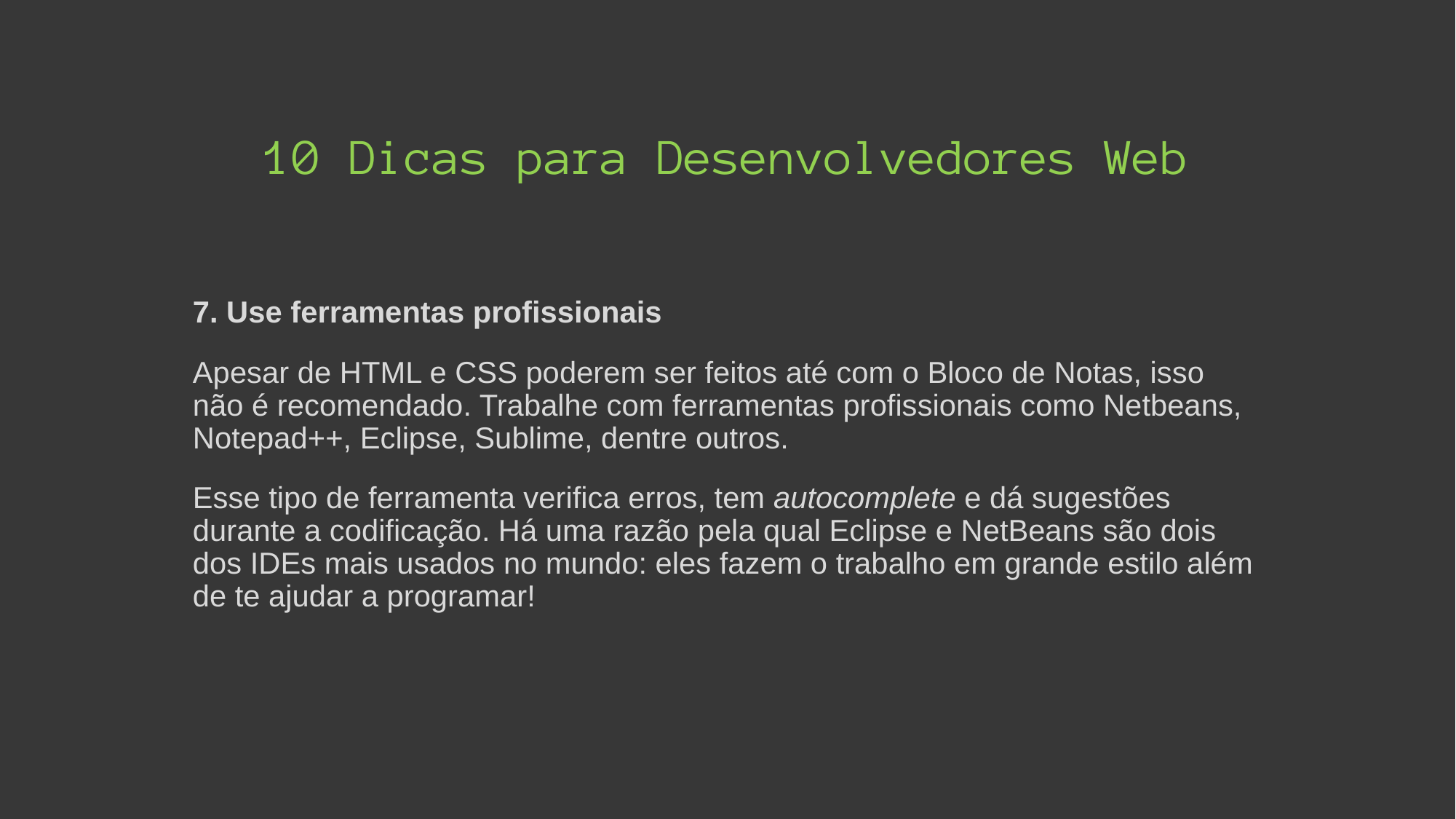

# 10 Dicas para Desenvolvedores Web

7. Use ferramentas profissionais
Apesar de HTML e CSS poderem ser feitos até com o Bloco de Notas, isso não é recomendado. Trabalhe com ferramentas profissionais como Netbeans, Notepad++, Eclipse, Sublime, dentre outros.
Esse tipo de ferramenta verifica erros, tem autocomplete e dá sugestões durante a codificação. Há uma razão pela qual Eclipse e NetBeans são dois dos IDEs mais usados no mundo: eles fazem o trabalho em grande estilo além de te ajudar a programar!